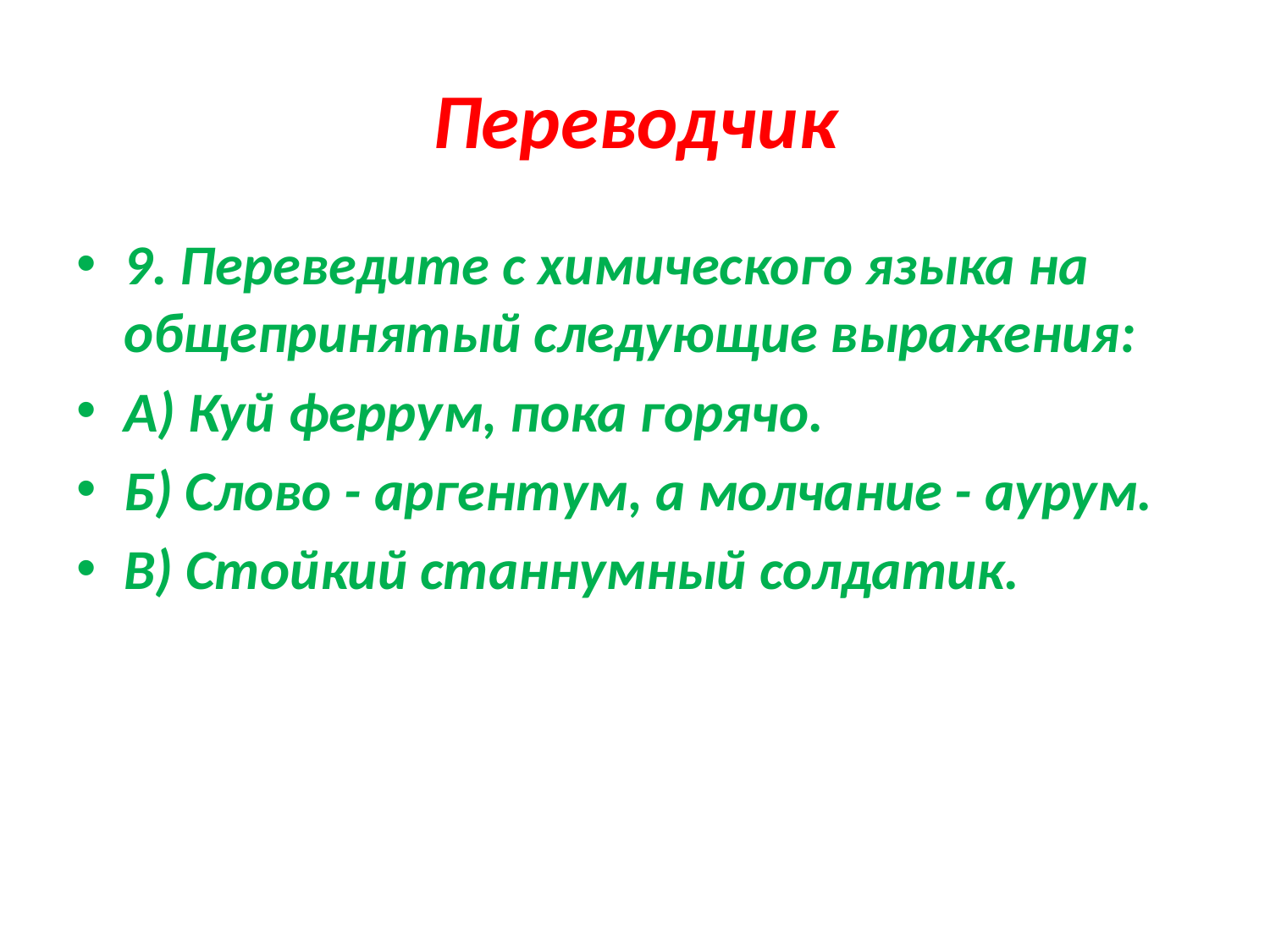

# Переводчик
9. Переведите с химического языка на общепринятый следующие выражения:
А) Куй феррум, пока горячо.
Б) Слово - аргентум, а молчание - аурум.
В) Стойкий станнумный солдатик.